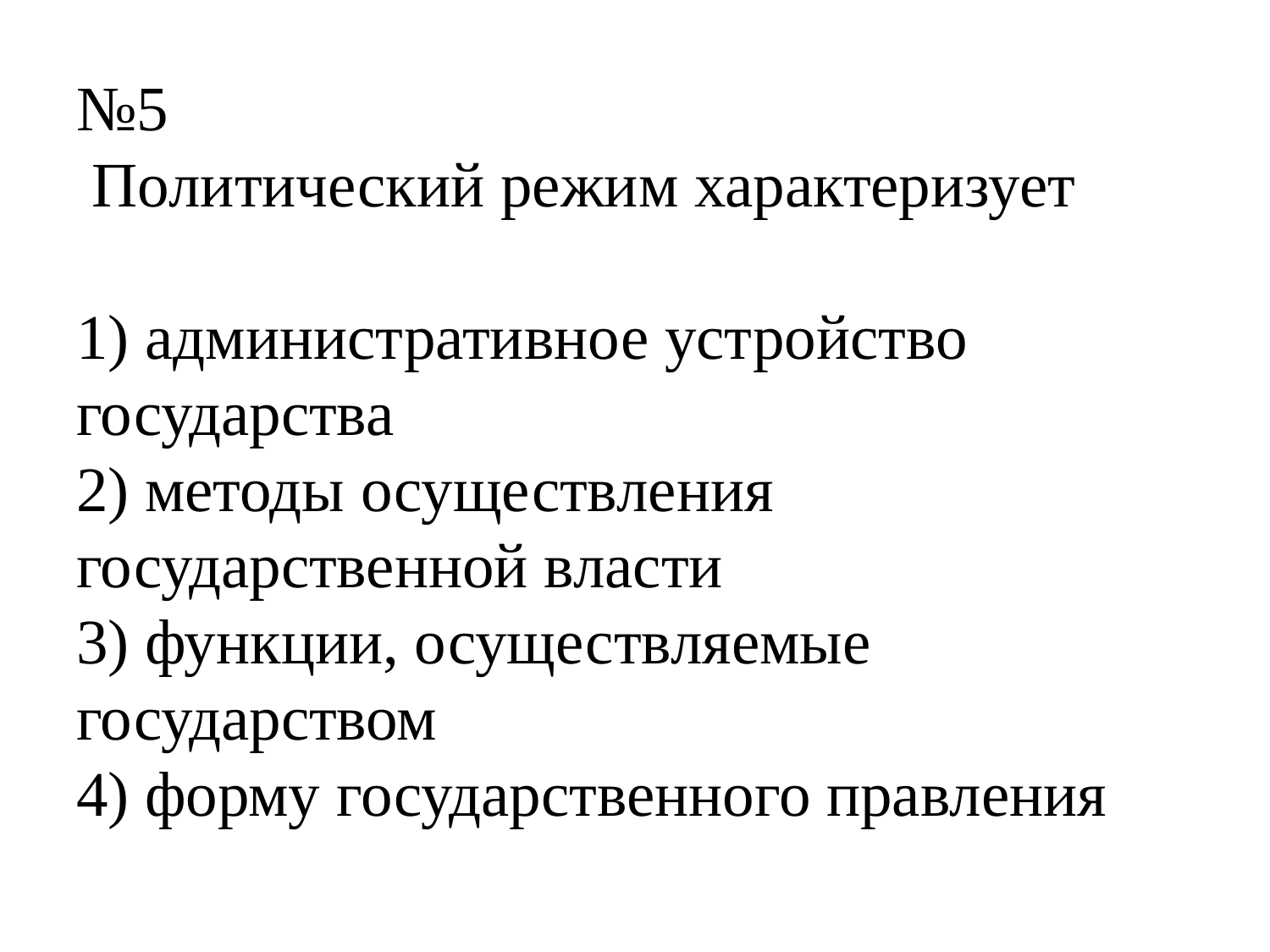

# №5  Политический режим характеризует  1) административное устройство государства 2) методы осуществления государственной власти 3) функции, осуществляемые государством 4) форму государственного правления